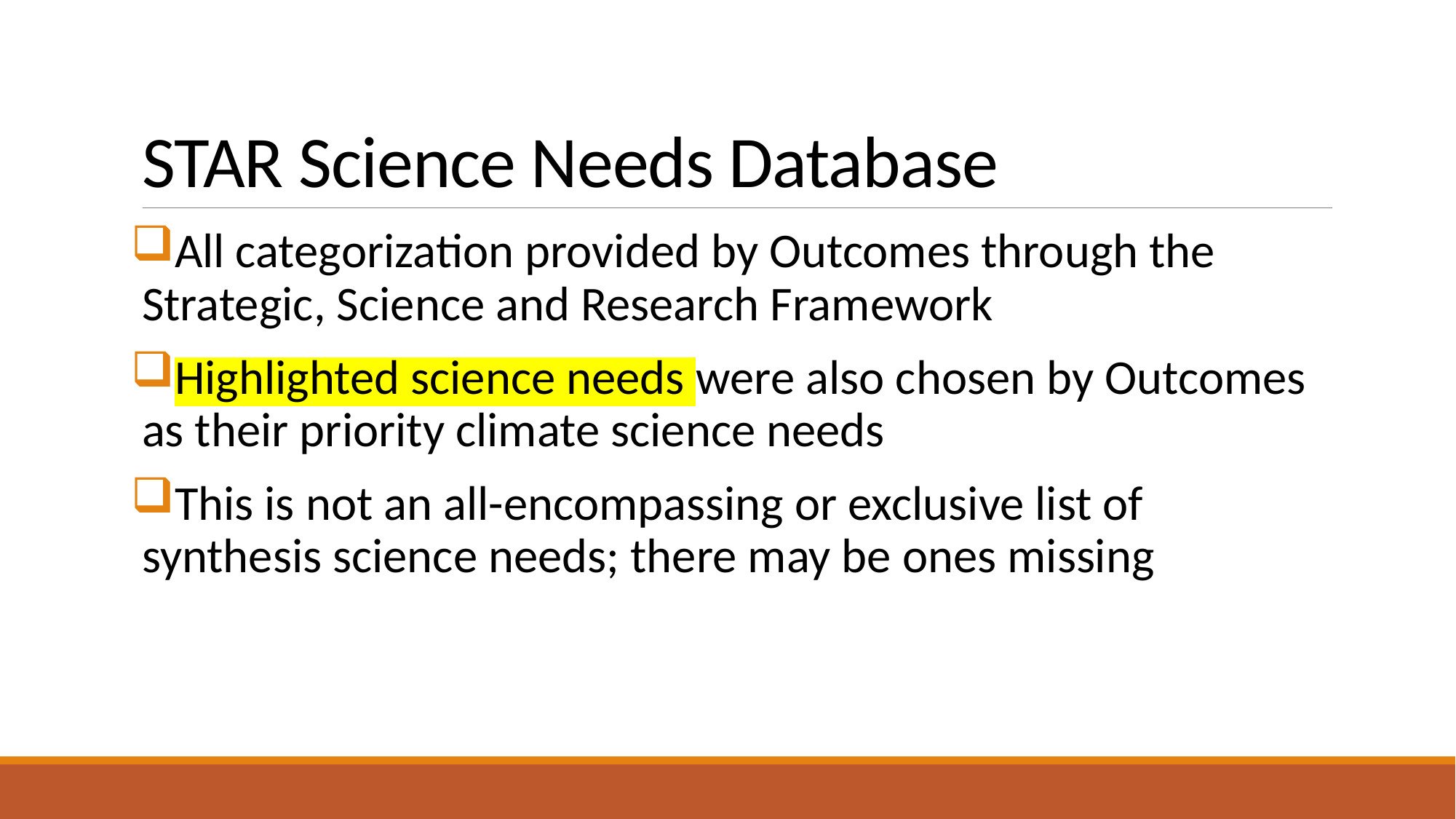

# STAR Science Needs Database
All categorization provided by Outcomes through the Strategic, Science and Research Framework
Highlighted science needs were also chosen by Outcomes as their priority climate science needs
This is not an all-encompassing or exclusive list of synthesis science needs; there may be ones missing